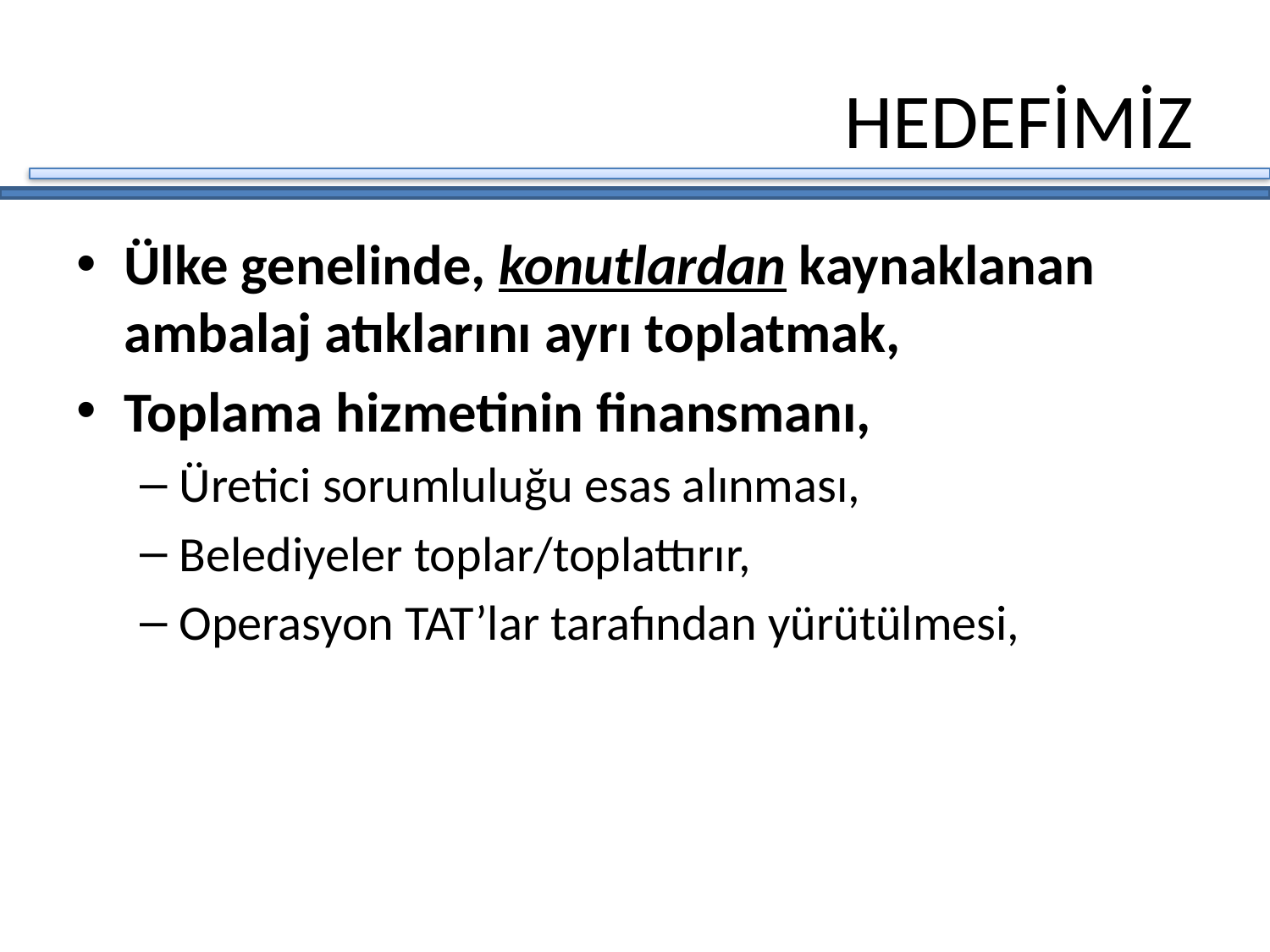

# HEDEFİMİZ

Ülke genelinde, konutlardan kaynaklanan ambalaj atıklarını ayrı toplatmak,
Toplama hizmetinin finansmanı,
Üretici sorumluluğu esas alınması,
Belediyeler toplar/toplattırır,
Operasyon TAT’lar tarafından yürütülmesi,